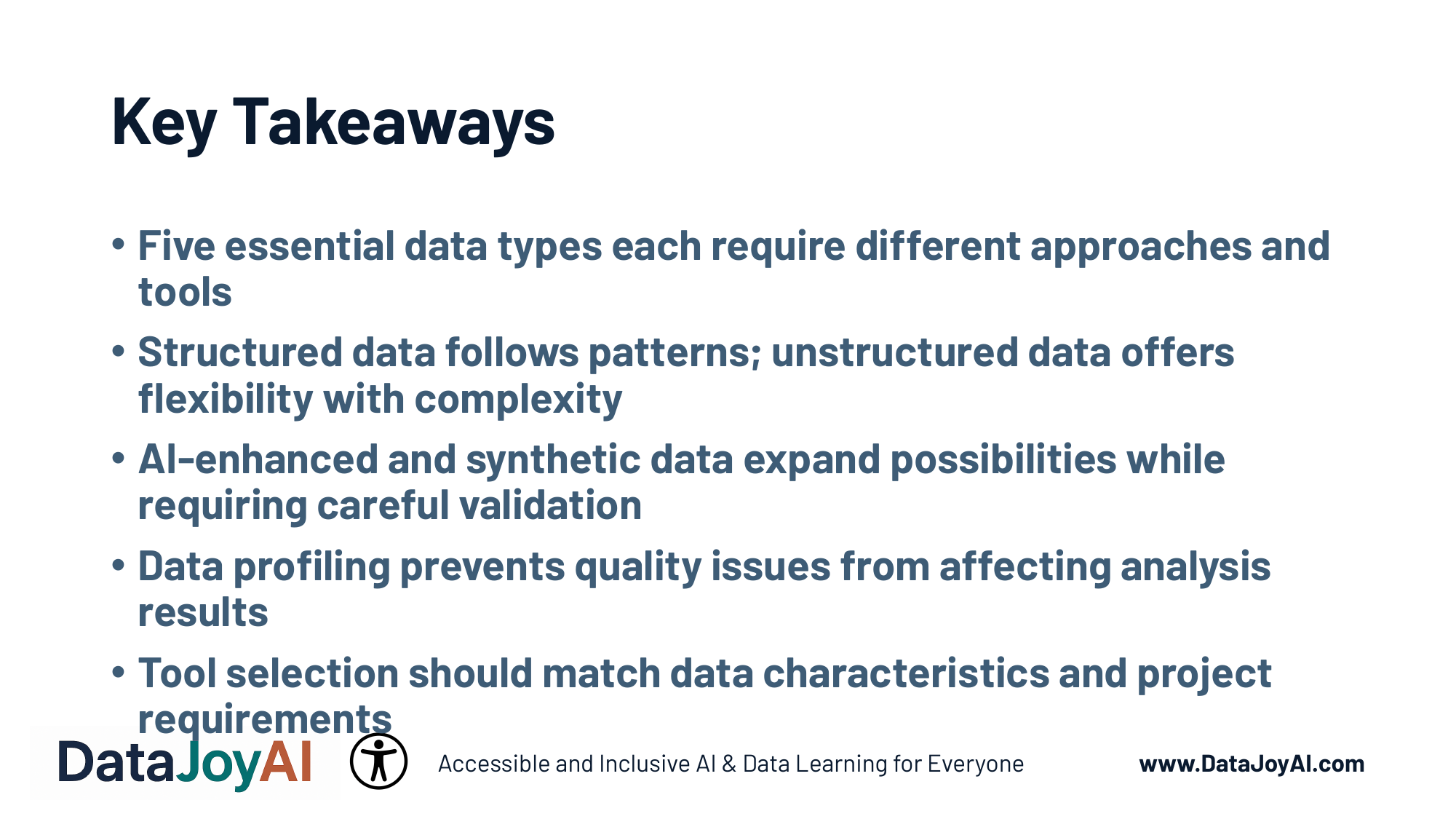

# Key Takeaways
Five essential data types each require different approaches and tools
Structured data follows patterns; unstructured data offers flexibility with complexity
AI-enhanced and synthetic data expand possibilities while requiring careful validation
Data profiling prevents quality issues from affecting analysis results
Tool selection should match data characteristics and project requirements